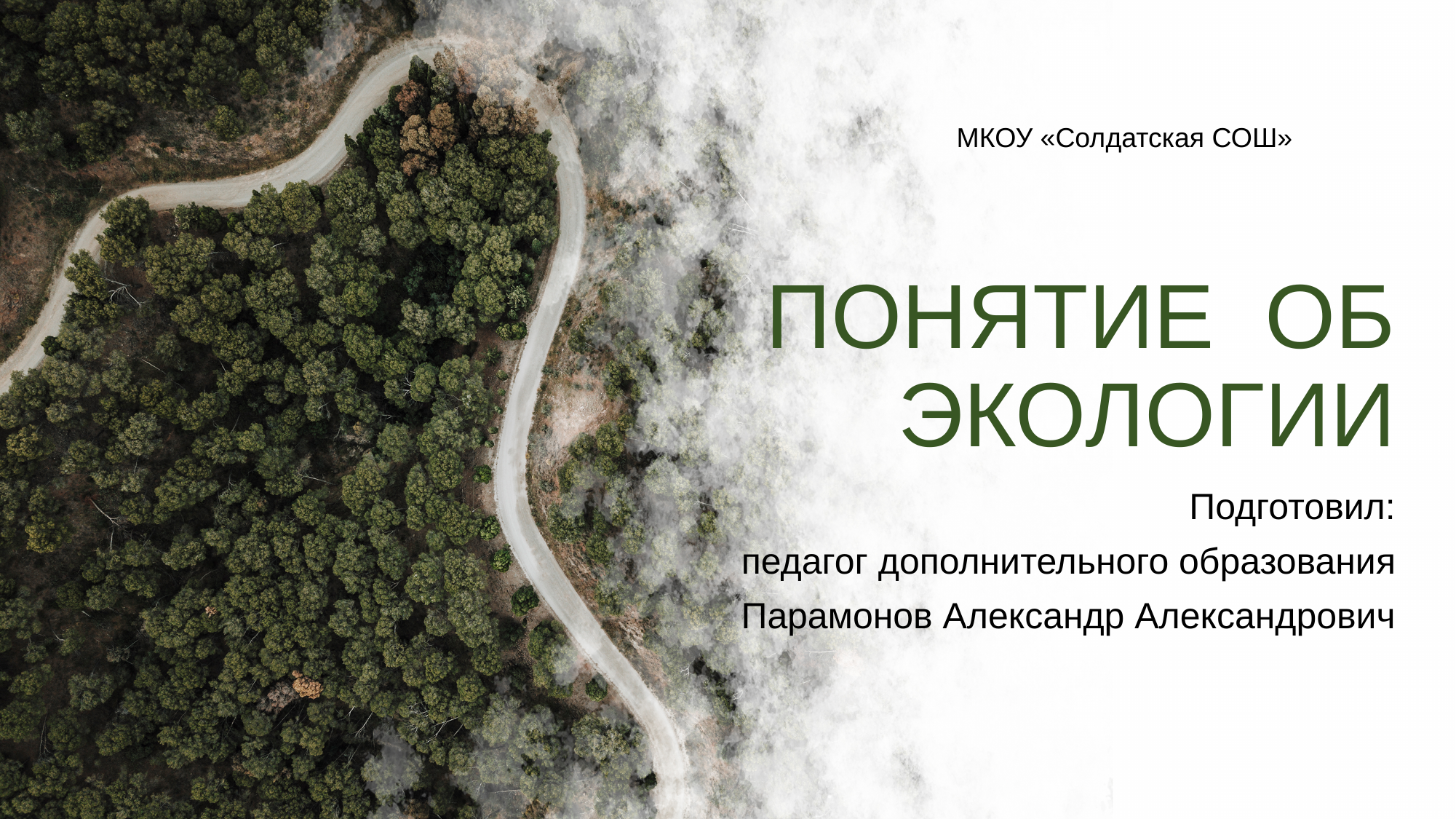

МКОУ «Солдатская СОШ»
# ПОНЯТИЕ  ОБ ЭКОЛОГИИ
Подготовил:
педагог дополнительного образования
Парамонов Александр Александрович